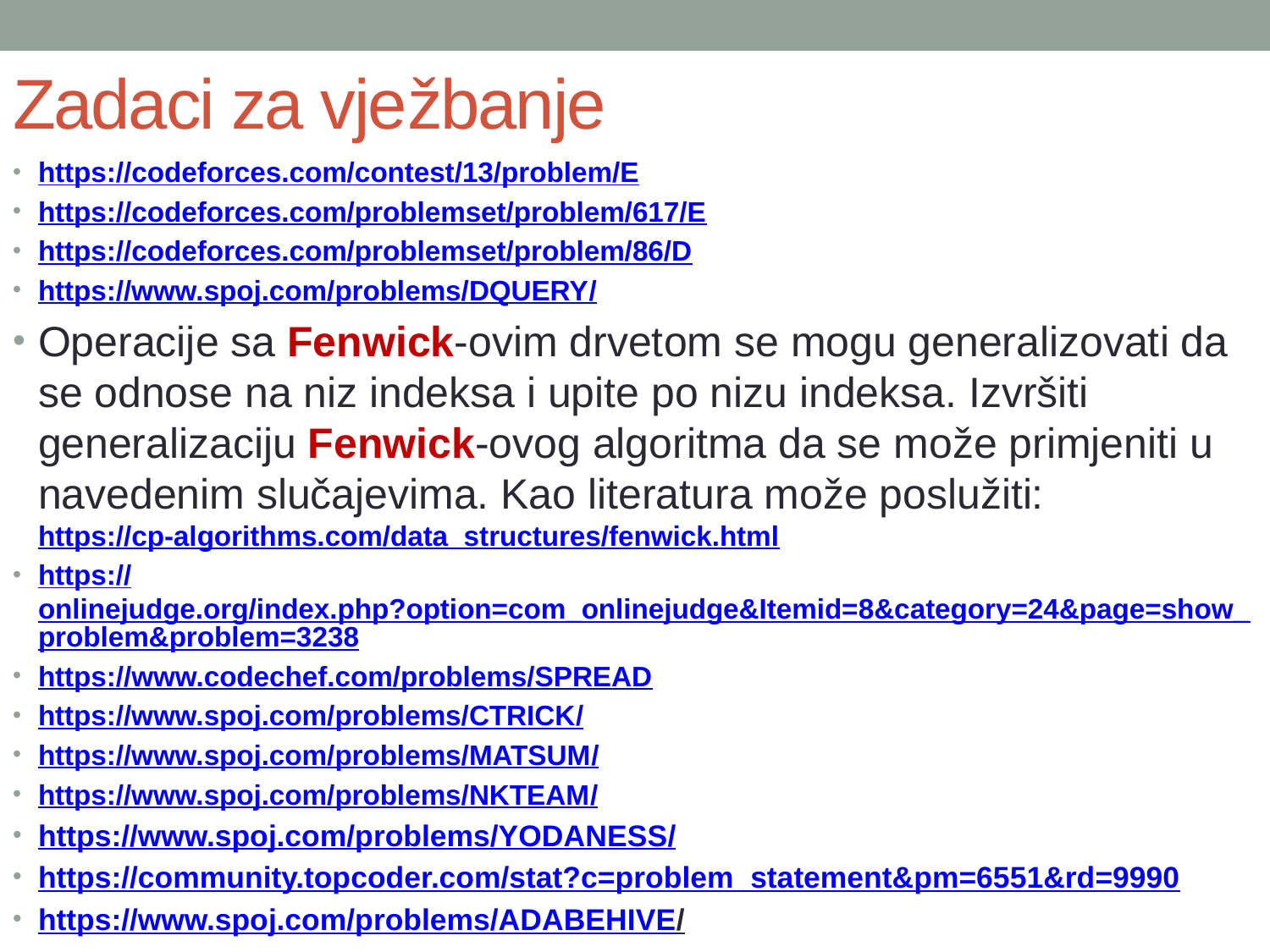

# Zadaci za vježbanje
https://codeforces.com/contest/13/problem/E
https://codeforces.com/problemset/problem/617/E
https://codeforces.com/problemset/problem/86/D
https://www.spoj.com/problems/DQUERY/
Operacije sa Fenwick-ovim drvetom se mogu generalizovati da se odnose na niz indeksa i upite po nizu indeksa. Izvršiti generalizaciju Fenwick-ovog algoritma da se može primjeniti u navedenim slučajevima. Kao literatura može poslužiti:
https://cp-algorithms.com/data_structures/fenwick.html
https://onlinejudge.org/index.php?option=com_onlinejudge&Itemid=8&category=24&page=show_problem&problem=3238
https://www.codechef.com/problems/SPREAD
https://www.spoj.com/problems/CTRICK/
https://www.spoj.com/problems/MATSUM/
https://www.spoj.com/problems/NKTEAM/
https://www.spoj.com/problems/YODANESS/
https://community.topcoder.com/stat?c=problem_statement&pm=6551&rd=9990
https://www.spoj.com/problems/ADABEHIVE/